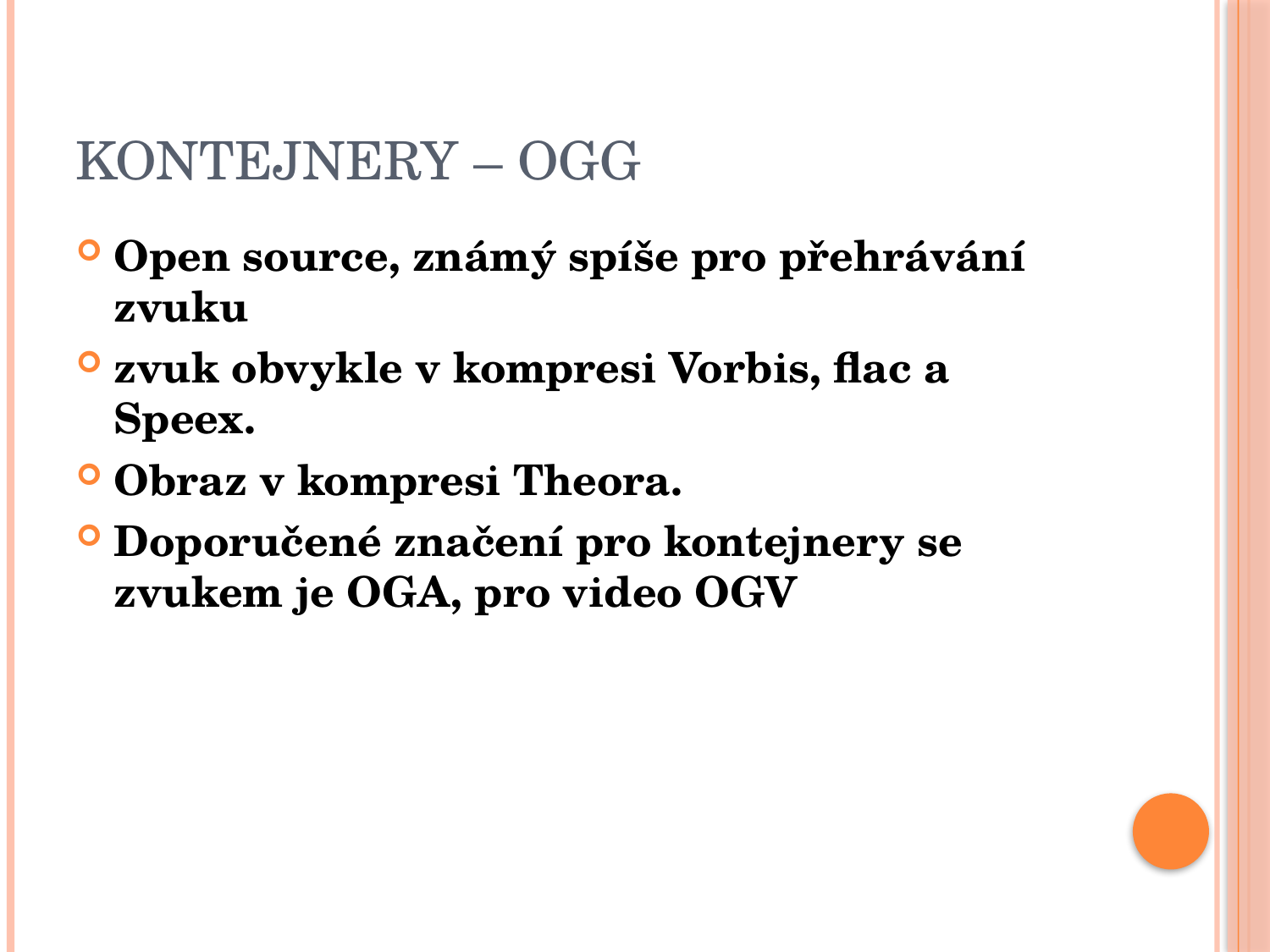

# Kontejnery – OGG
Open source, známý spíše pro přehrávání zvuku
zvuk obvykle v kompresi Vorbis, flac a Speex.
Obraz v kompresi Theora.
Doporučené značení pro kontejnery se zvukem je OGA, pro video OGV